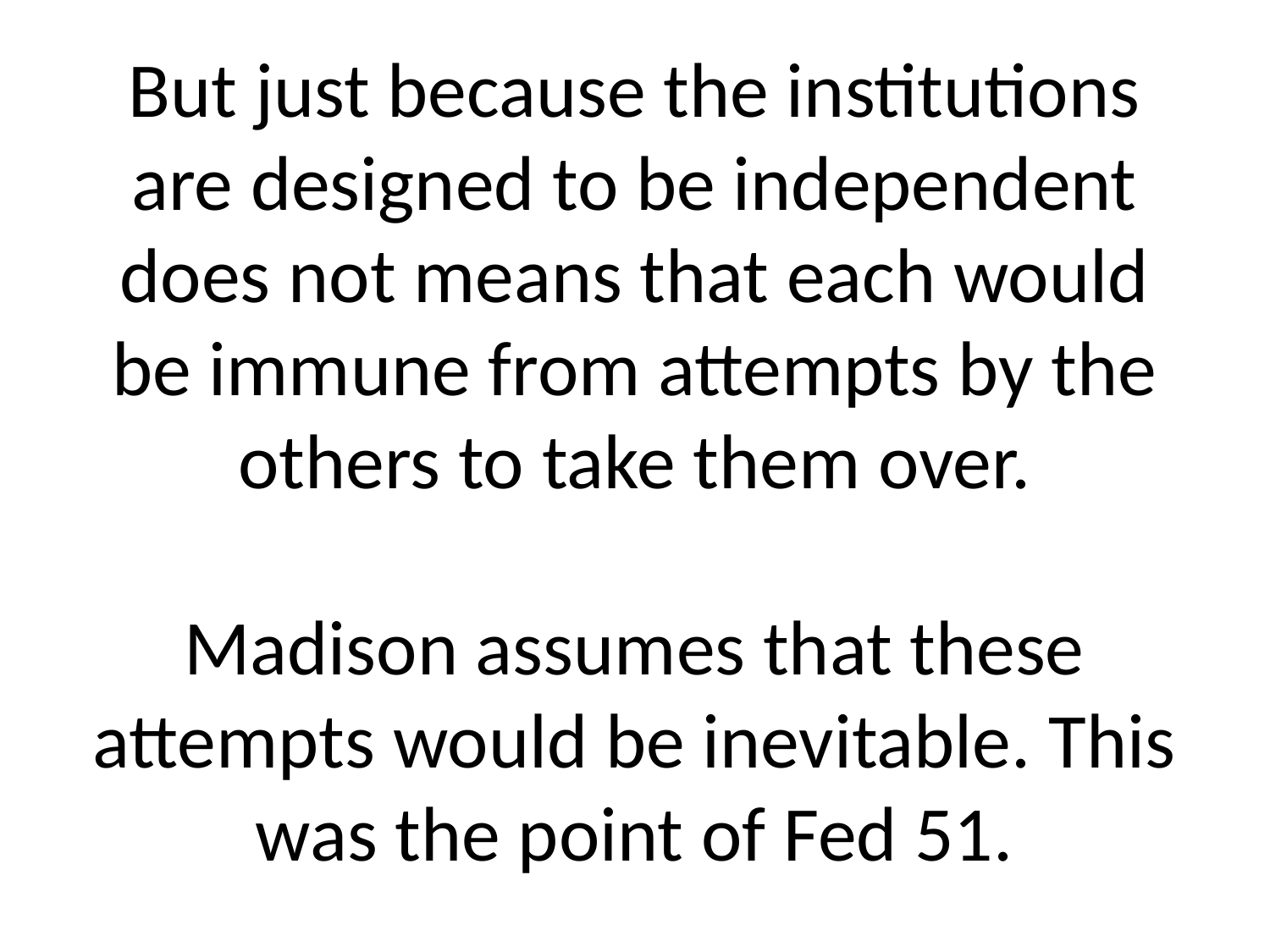

# But just because the institutions are designed to be independent does not means that each would be immune from attempts by the others to take them over. Madison assumes that these attempts would be inevitable. This was the point of Fed 51.